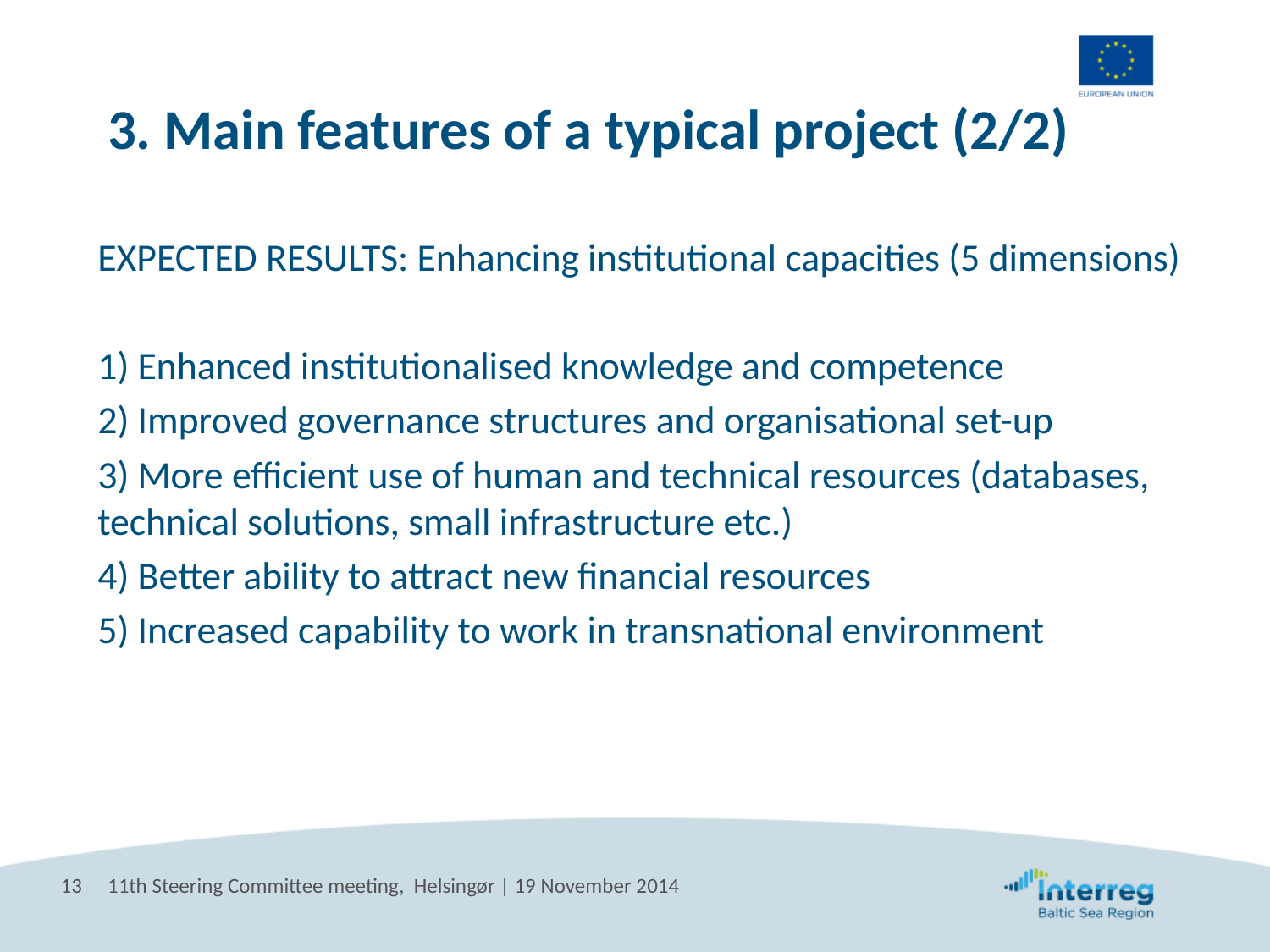

# 3. Main features of a typical project (2/2)
EXPECTED RESULTS: Enhancing institutional capacities (5 dimensions)

1) Enhanced institutionalised knowledge and competence
2) Improved governance structures and organisational set-up
3) More efficient use of human and technical resources (databases, technical solutions, small infrastructure etc.)
4) Better ability to attract new financial resources
5) Increased capability to work in transnational environment

13
11th Steering Committee meeting,  Helsingør | 19 November 2014